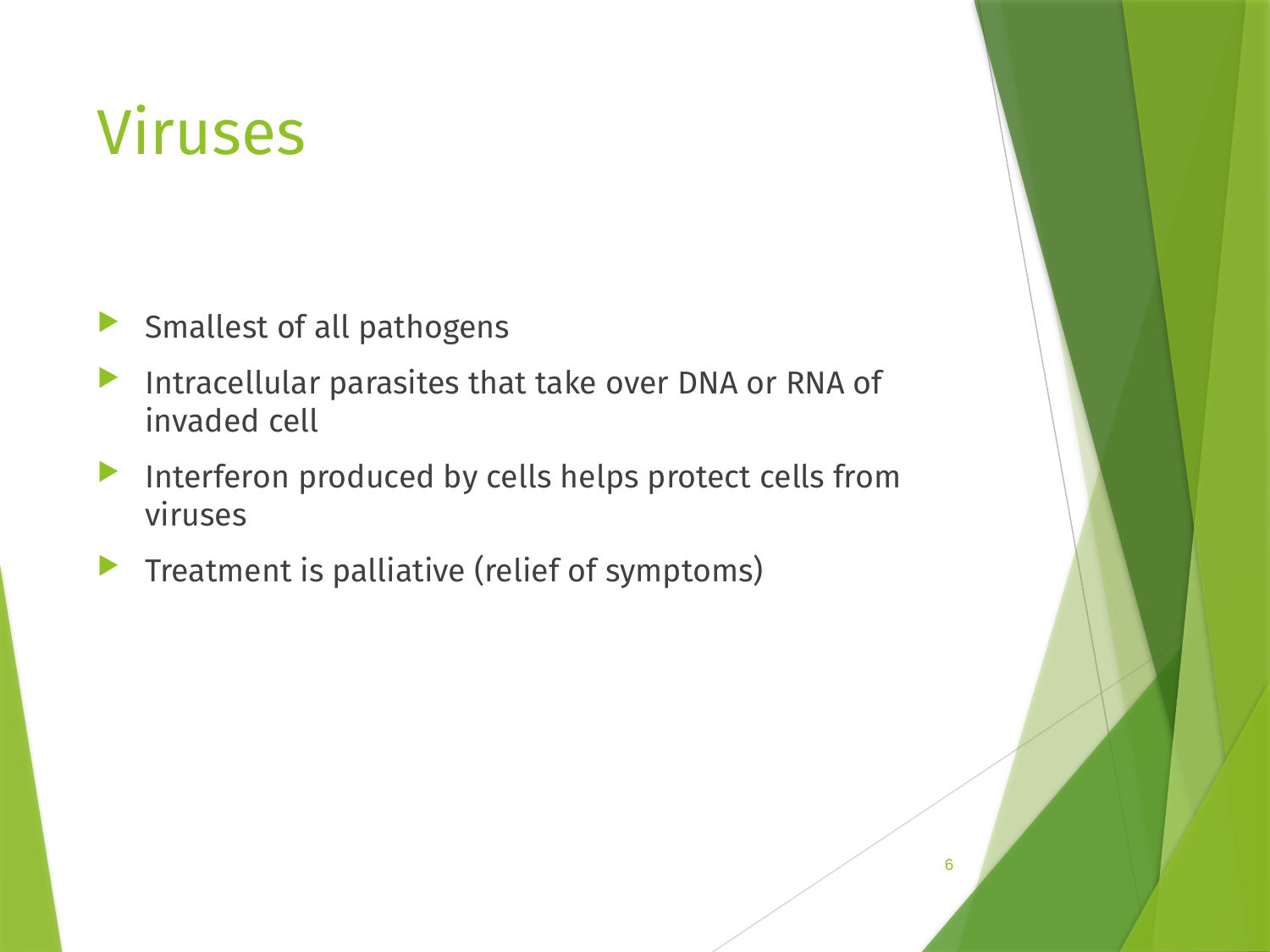

# Viruses
Smallest of all pathogens
Intracellular parasites that take over DNA or RNA of invaded cell
Interferon produced by cells helps protect cells from viruses
Treatment is palliative (relief of symptoms)
 6